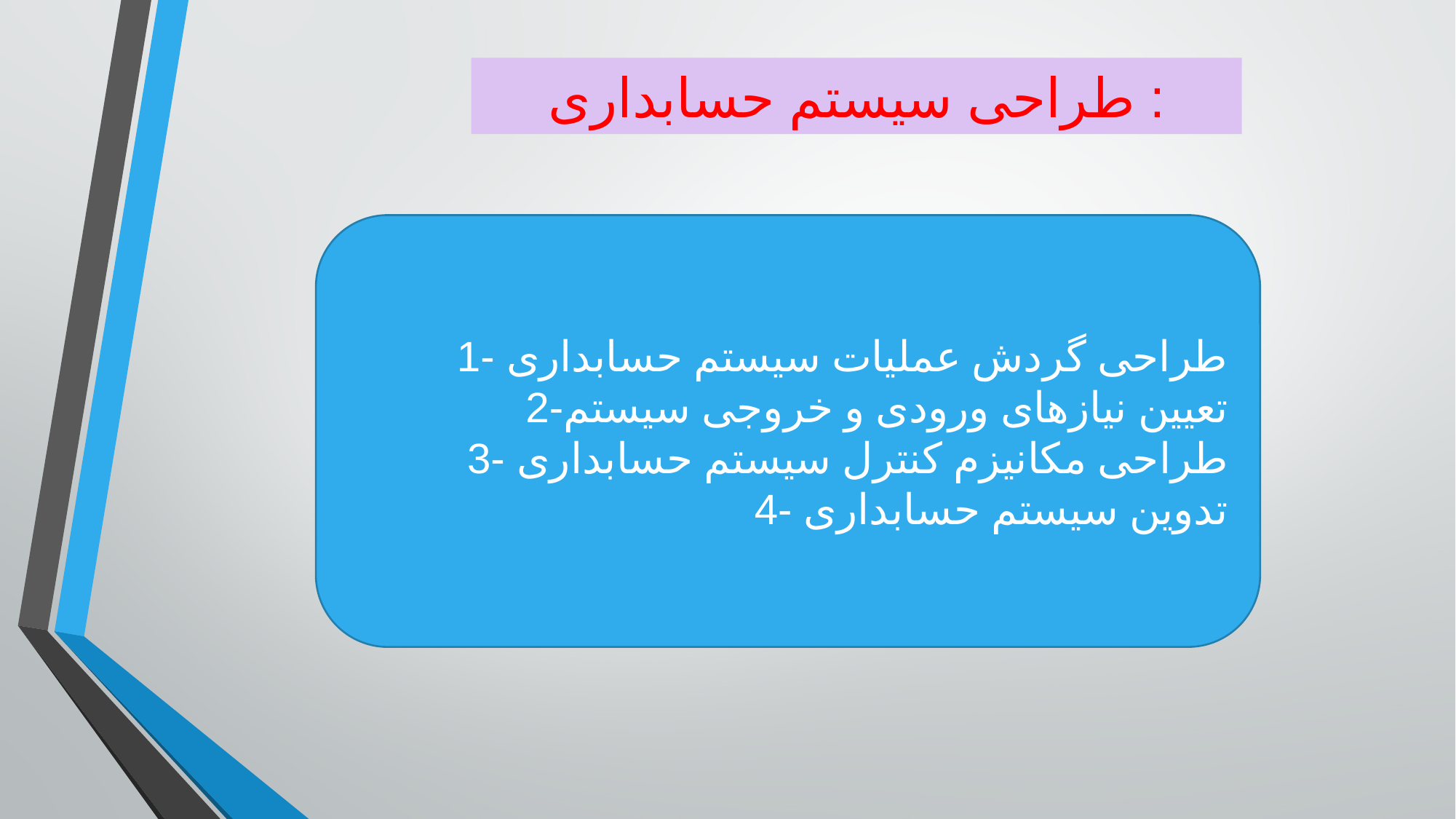

طراحی سیستم حسابداری :
1- طراحی گردش عملیات سیستم حسابداری
2-تعیین نیازهای ورودی و خروجی سیستم
3- طراحی مکانیزم کنترل سیستم حسابداری
4- تدوین سیستم حسابداری